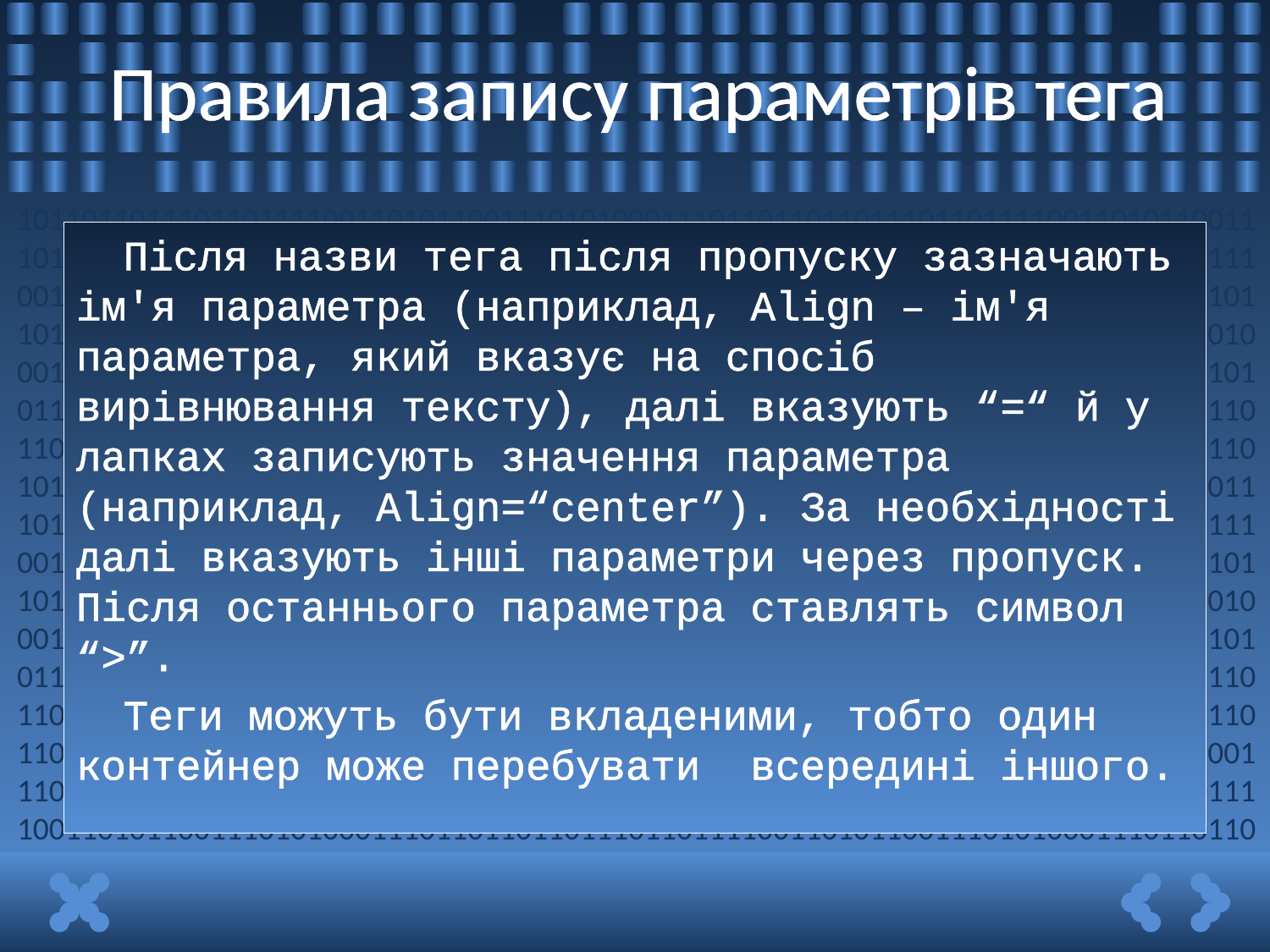

# Правила запису параметрів тега
Після назви тега після пропуску зазначають ім'я параметра (наприклад, Align – ім'я параметра, який вказує на спосіб вирівнювання тексту), далі вказують “=“ й у лапках записують значення параметра (наприклад, Align=“center”). За необхідності далі вказують інші параметри через пропуск. Після останнього параметра ставлять символ “>”.
Теги можуть бути вкладеними, тобто один контейнер може перебувати  всередині іншого.